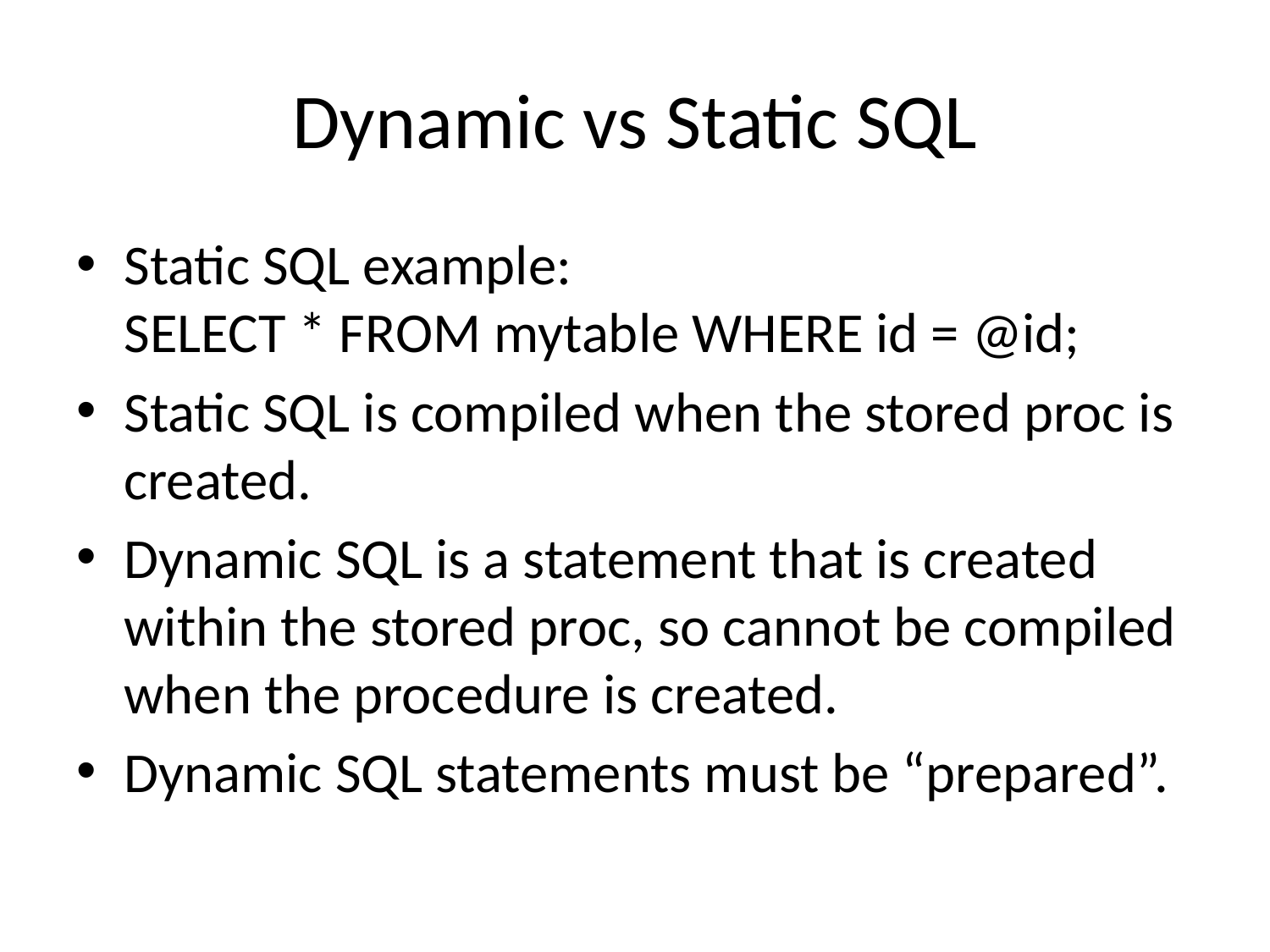

# Dynamic vs Static SQL
Static SQL example:
SELECT * FROM mytable WHERE id = @id;
Static SQL is compiled when the stored proc is created.
Dynamic SQL is a statement that is created within the stored proc, so cannot be compiled when the procedure is created.
Dynamic SQL statements must be “prepared”.